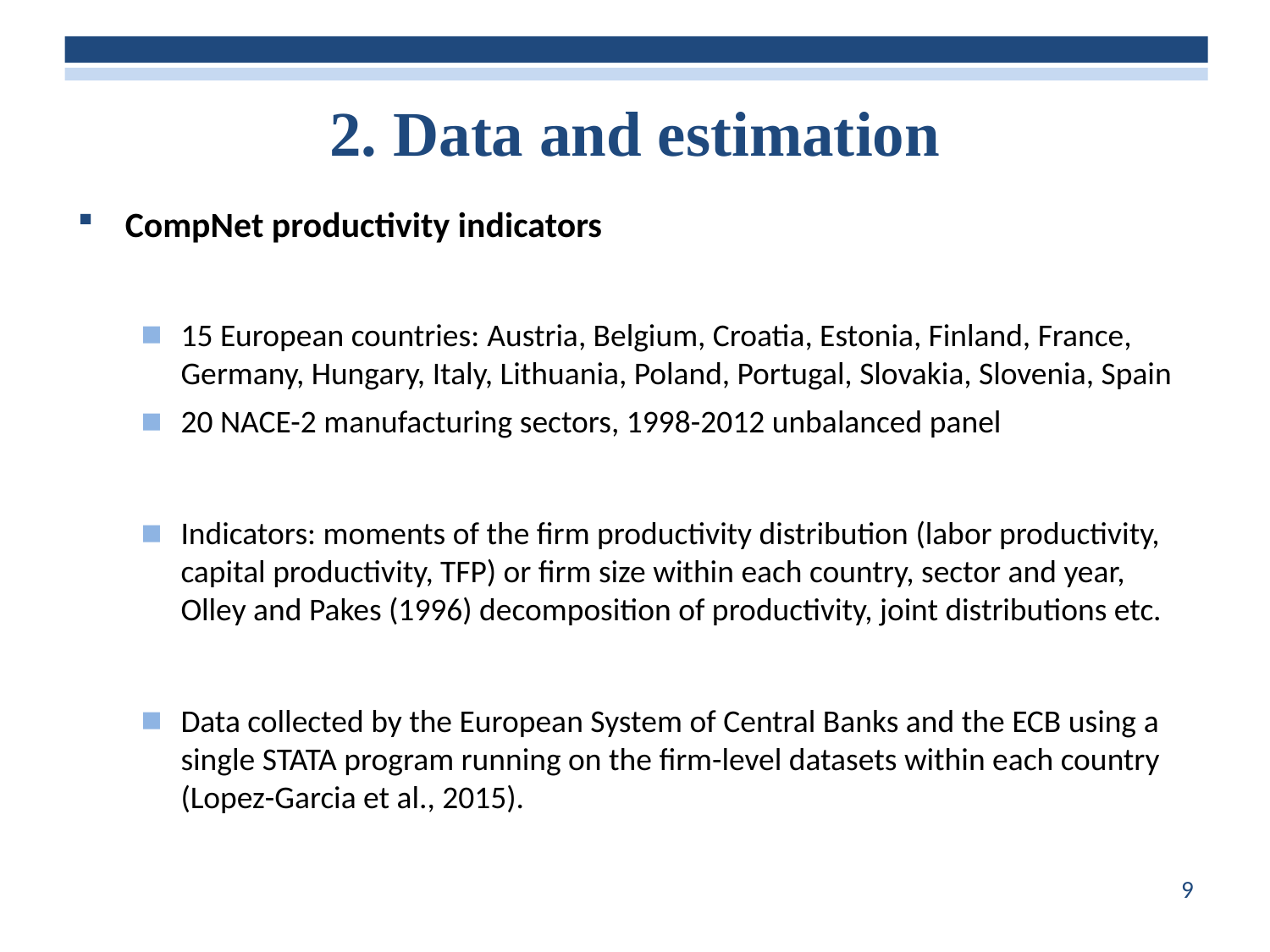

# 2. Data and estimation
CompNet productivity indicators

15 European countries: Austria, Belgium, Croatia, Estonia, Finland, France, Germany, Hungary, Italy, Lithuania, Poland, Portugal, Slovakia, Slovenia, Spain
20 NACE-2 manufacturing sectors, 1998-2012 unbalanced panel

Indicators: moments of the firm productivity distribution (labor productivity, capital productivity, TFP) or firm size within each country, sector and year, Olley and Pakes (1996) decomposition of productivity, joint distributions etc.

Data collected by the European System of Central Banks and the ECB using a single STATA program running on the firm-level datasets within each country (Lopez-Garcia et al., 2015).

9